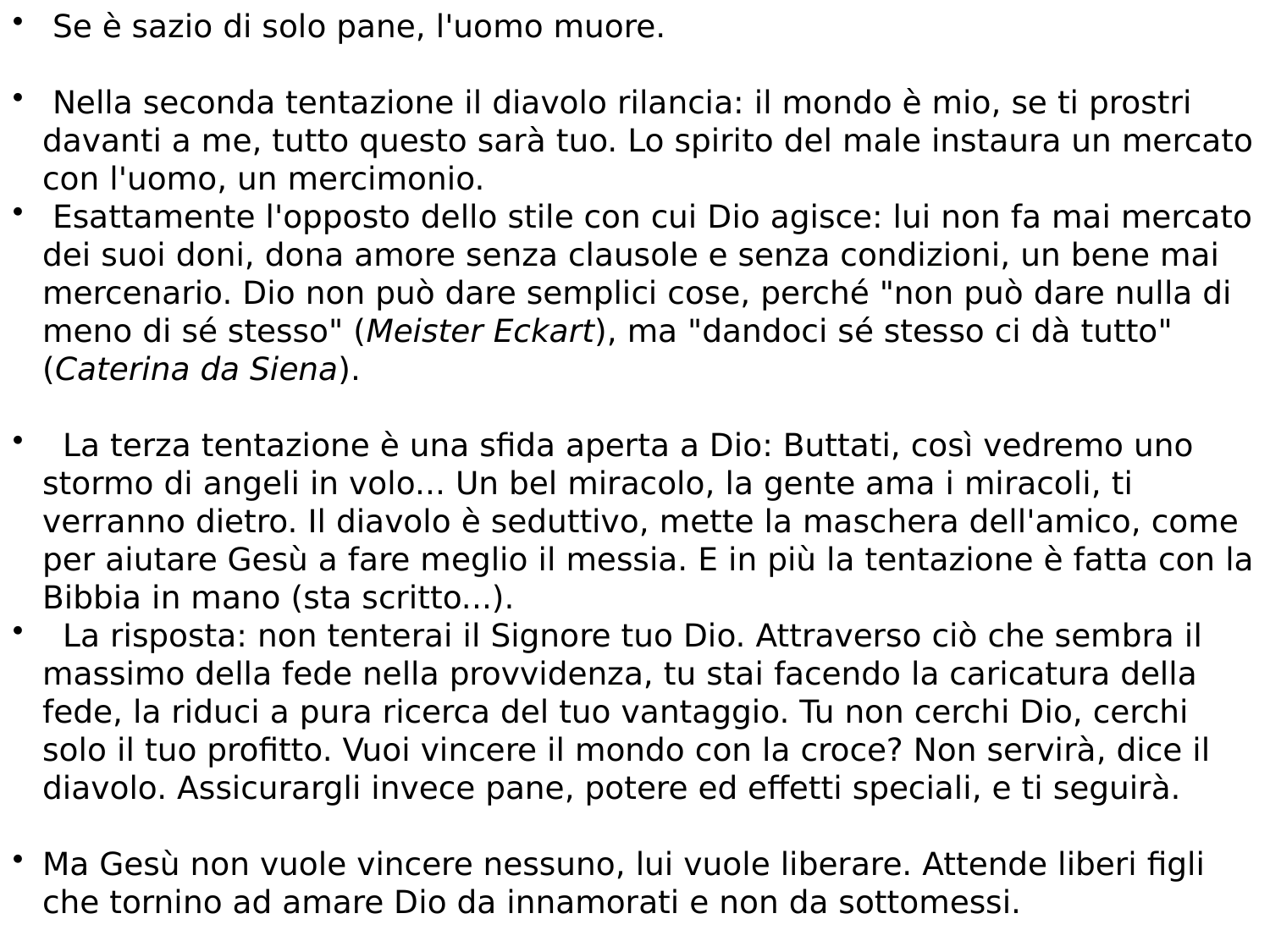

Se è sazio di solo pane, l'uomo muore.

 Nella seconda tentazione il diavolo rilancia: il mondo è mio, se ti prostri davanti a me, tutto questo sarà tuo. Lo spirito del male instaura un mercato con l'uomo, un mercimonio.
 Esattamente l'opposto dello stile con cui Dio agisce: lui non fa mai mercato dei suoi doni, dona amore senza clausole e senza condizioni, un bene mai mercenario. Dio non può dare semplici cose, perché "non può dare nulla di meno di sé stesso" (Meister Eckart), ma "dandoci sé stesso ci dà tutto" (Caterina da Siena).

  La terza tentazione è una sfida aperta a Dio: Buttati, così vedremo uno stormo di angeli in volo... Un bel miracolo, la gente ama i miracoli, ti verranno dietro. Il diavolo è seduttivo, mette la maschera dell'amico, come per aiutare Gesù a fare meglio il messia. E in più la tentazione è fatta con la Bibbia in mano (sta scritto...).
  La risposta: non tenterai il Signore tuo Dio. Attraverso ciò che sembra il massimo della fede nella provvidenza, tu stai facendo la caricatura della fede, la riduci a pura ricerca del tuo vantaggio. Tu non cerchi Dio, cerchi solo il tuo profitto. Vuoi vincere il mondo con la croce? Non servirà, dice il diavolo. Assicurargli invece pane, potere ed effetti speciali, e ti seguirà.

Ma Gesù non vuole vincere nessuno, lui vuole liberare. Attende liberi figli che tornino ad amare Dio da innamorati e non da sottomessi.